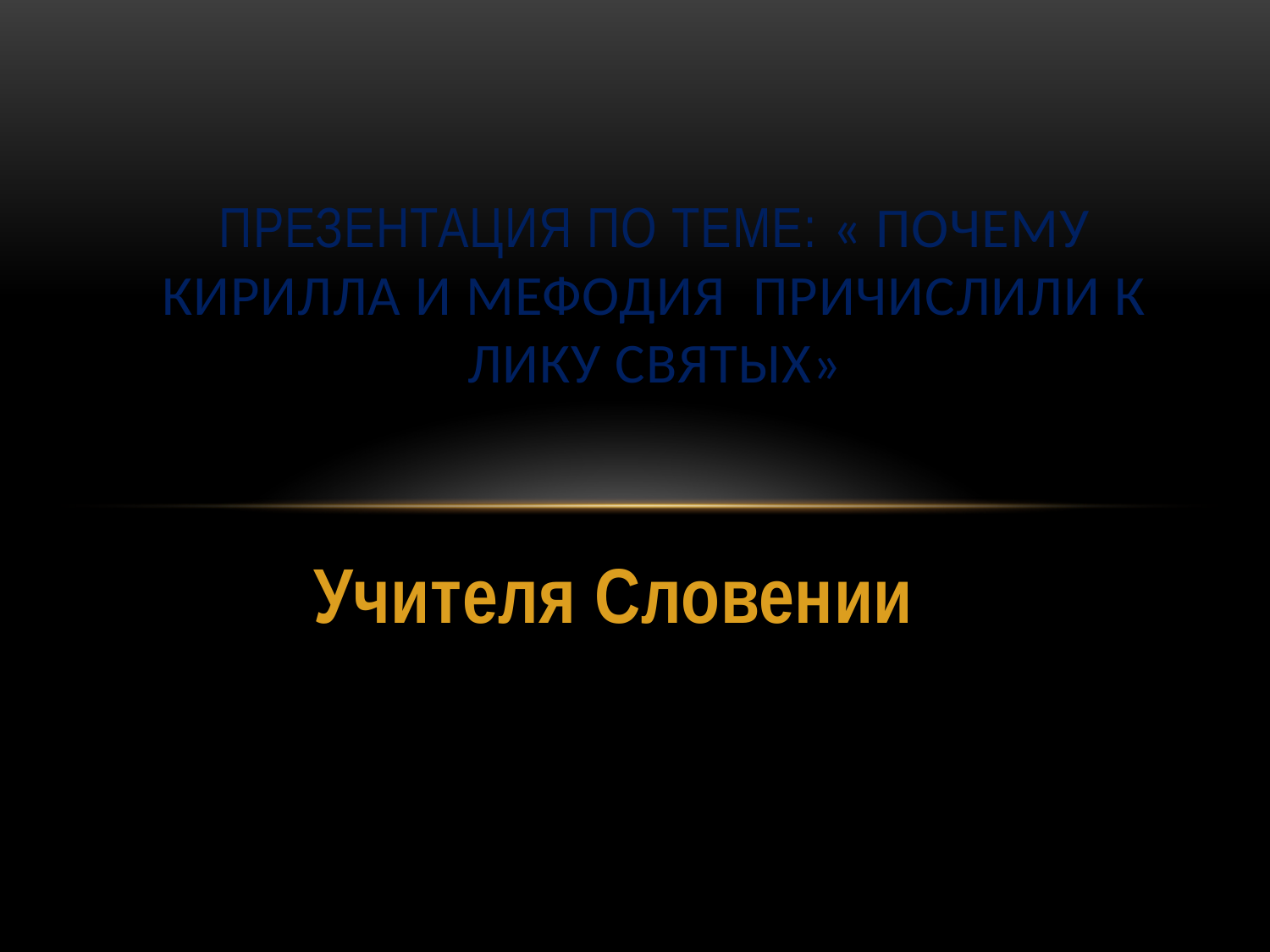

# Презентация по теме: « Почему Кирилла и Мефодия  причислили к лику святых»
Учителя Словении